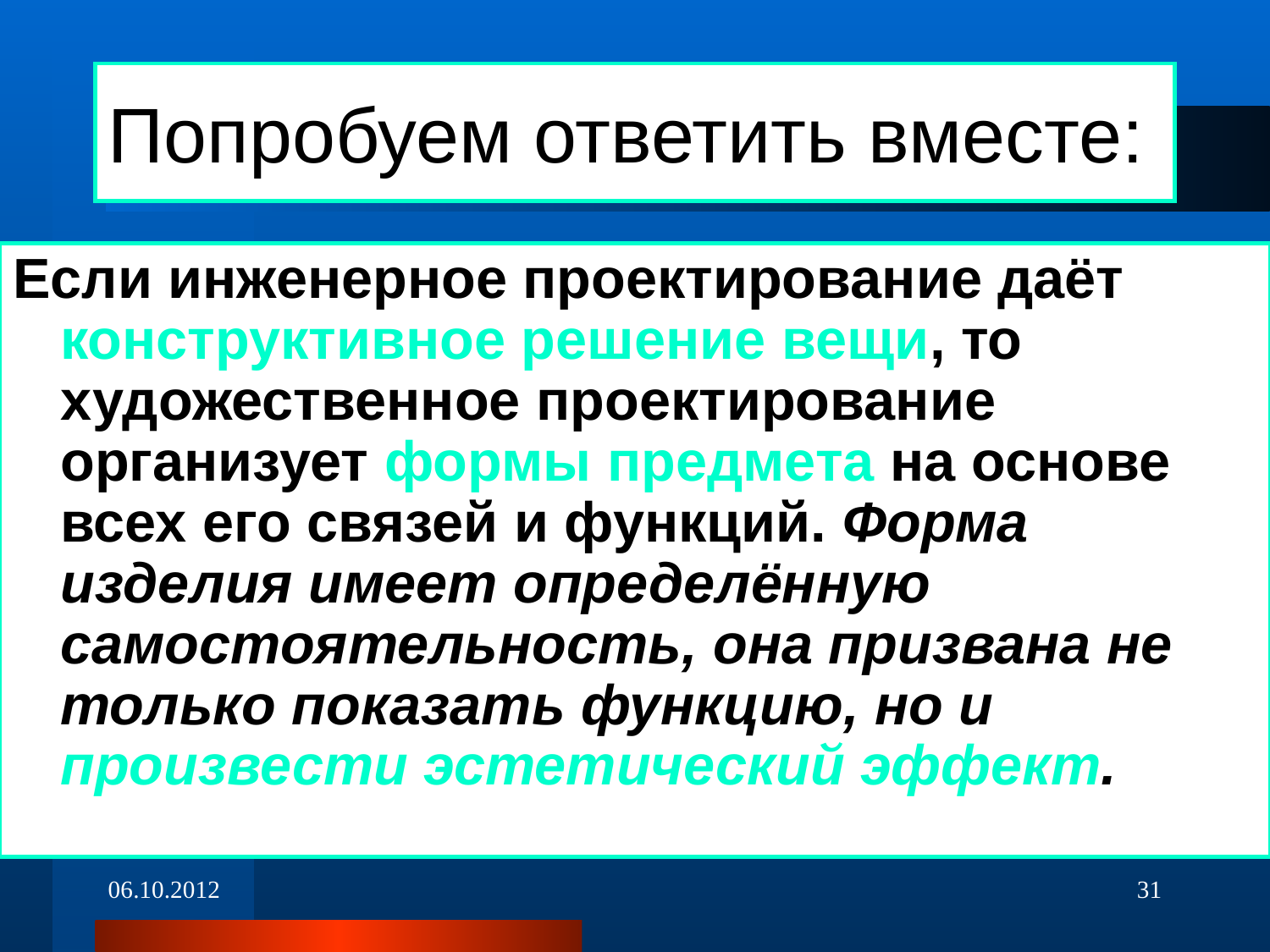

# Попробуем ответить вместе:
Если инженерное проектирование даёт конструктивное решение вещи, то художественное проектирование организует формы предмета на основе всех его связей и функций. Форма изделия имеет определённую самостоятельность, она призвана не только показать функцию, но и произвести эстетический эффект.
06.10.2012
31